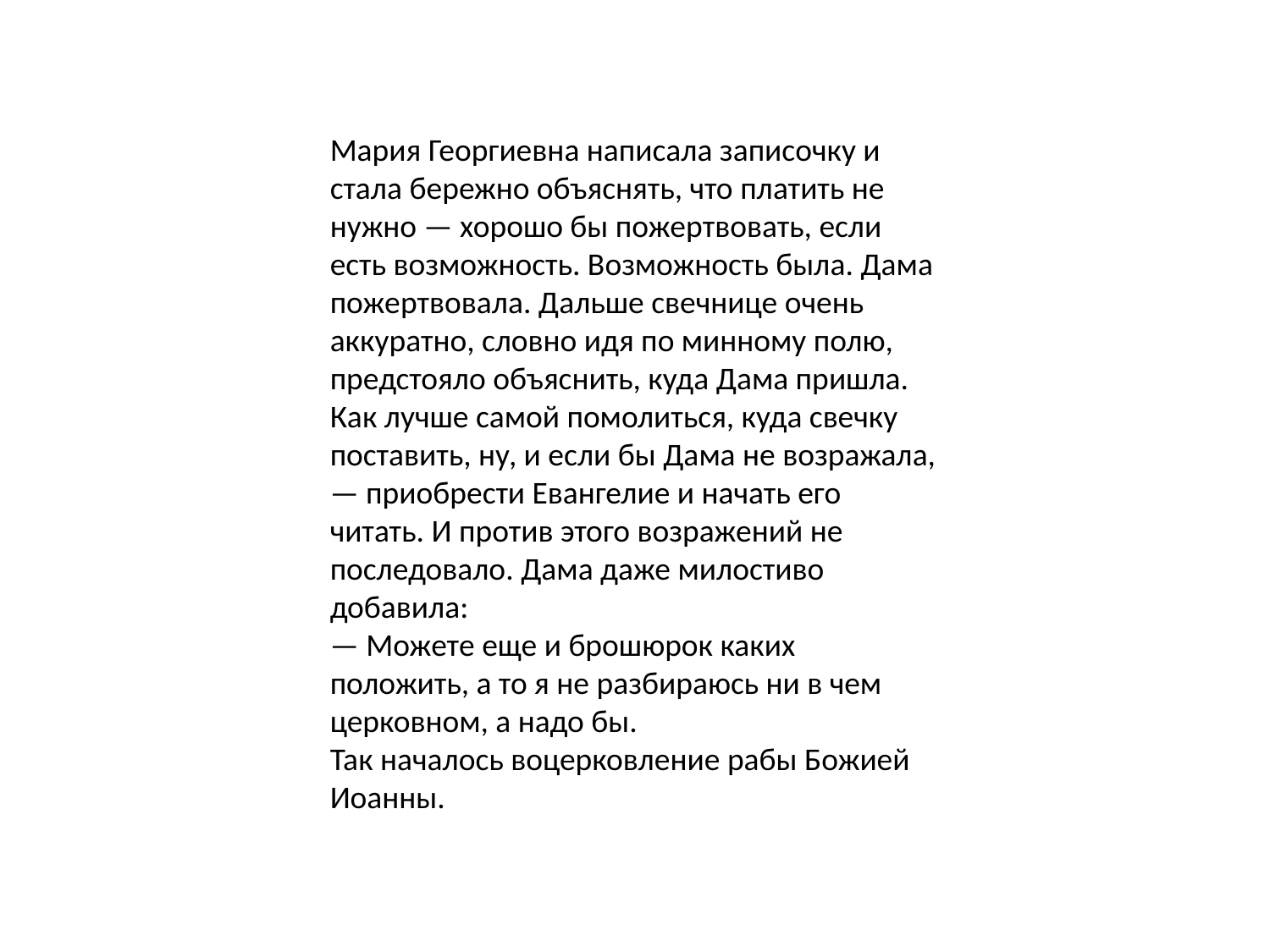

Мария Георгиевна написала записочку и стала бережно объяснять, что платить не нужно — хорошо бы пожертвовать, если есть возможность. Возможность была. Дама пожертвовала. Дальше свечнице очень аккуратно, словно идя по минному полю, предстояло объяснить, куда Дама пришла. Как лучше самой помолиться, куда свечку поставить, ну, и если бы Дама не возражала, — приобрести Евангелие и начать его читать. И против этого возражений не последовало. Дама даже милостиво добавила:
— Можете еще и брошюрок каких положить, а то я не разбираюсь ни в чем церковном, а надо бы.
Так началось воцерковление рабы Божией Иоанны.